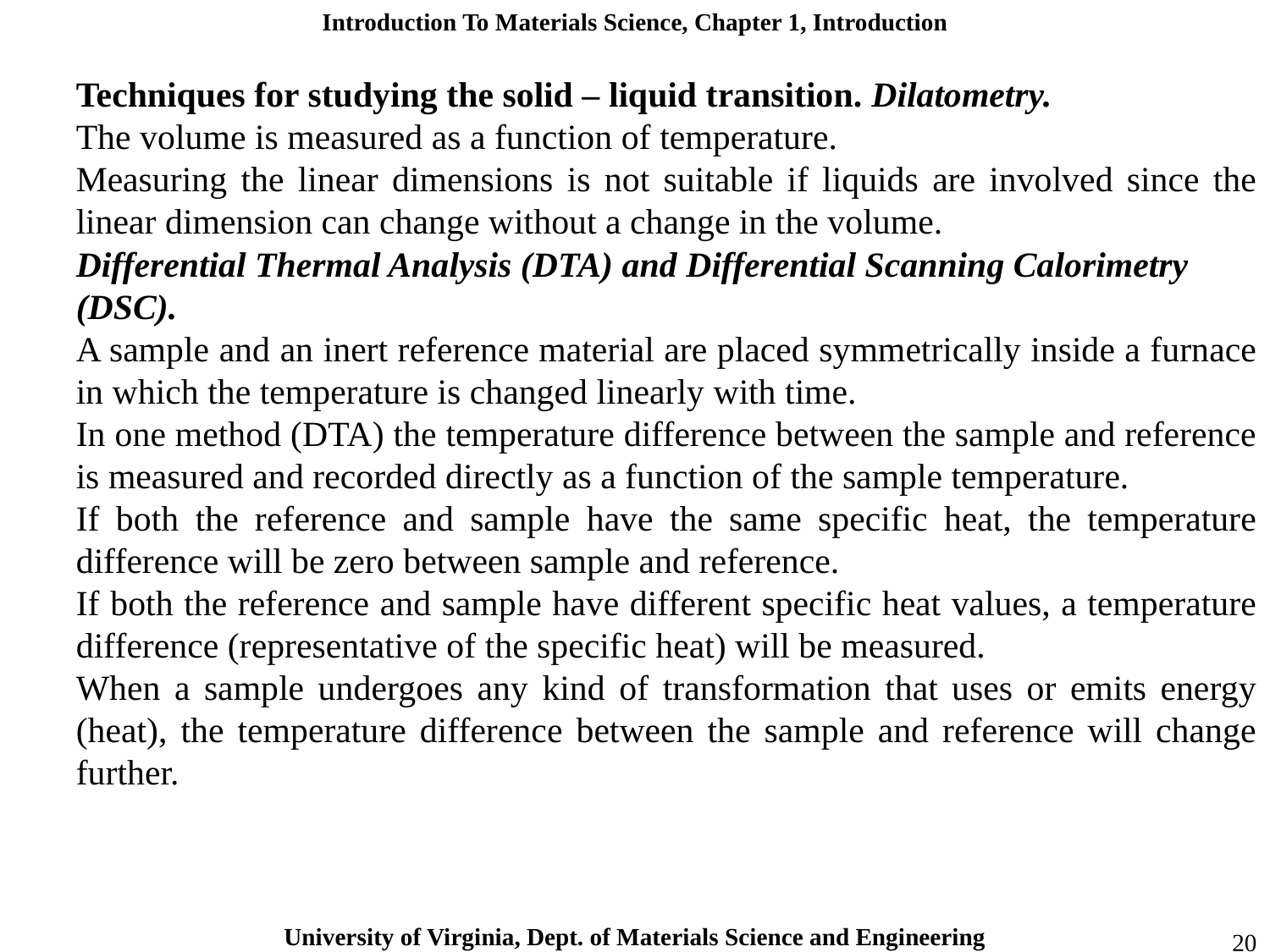

Techniques for studying the solid – liquid transition. Dilatometry.
The volume is measured as a function of temperature.
Measuring the linear dimensions is not suitable if liquids are involved since the linear dimension can change without a change in the volume.
Differential Thermal Analysis (DTA) and Differential Scanning Calorimetry
(DSC).
A sample and an inert reference material are placed symmetrically inside a furnace in which the temperature is changed linearly with time.
In one method (DTA) the temperature difference between the sample and reference is measured and recorded directly as a function of the sample temperature.
If both the reference and sample have the same specific heat, the temperature difference will be zero between sample and reference.
If both the reference and sample have different specific heat values, a temperature difference (representative of the specific heat) will be measured.
When a sample undergoes any kind of transformation that uses or emits energy (heat), the temperature difference between the sample and reference will change further.
20